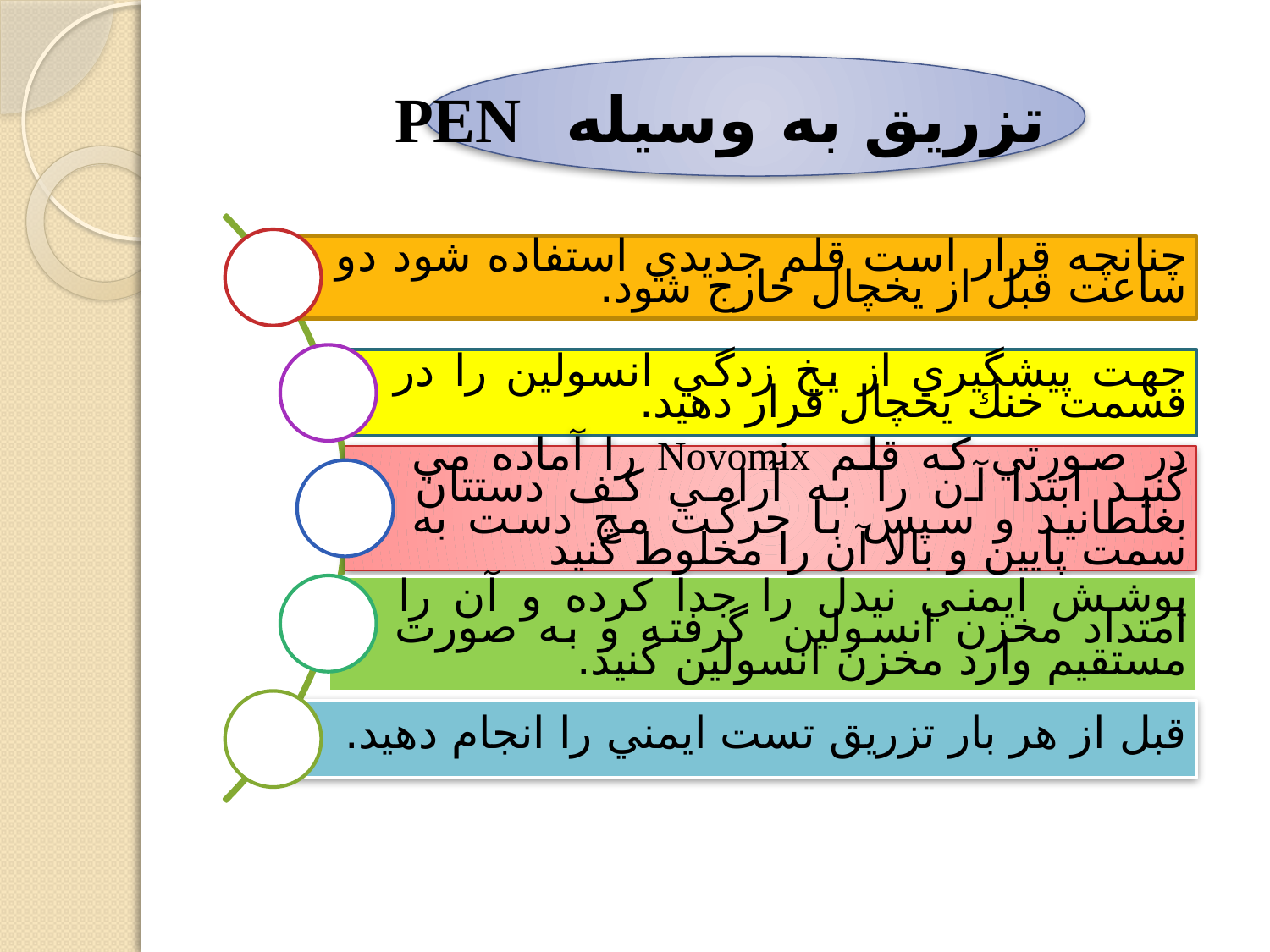

# تزريق به وسيله  PEN

چنانچه قرار است قلم جديدي استفاده شود دو ساعت قبل از يخچال خارج شود.
جهت پيشگيري از يخ زدگي انسولين را در قسمت خنك يخچال قرار دهيد.
در صورتي كه قلم Novomix را آماده مي كنيد ابتدا آن را به آرامي كف دستتان بغلطانيد و سپس با حركت مچ دست به سمت پايين و بالا آن را مخلوط كنيد
پوشش ايمني نيدل را جدا كرده و آن را امتداد مخزن انسولين  گرفته و به صورت مستقيم وارد مخزن انسولين كنيد.
قبل از هر بار تزريق تست ايمني را انجام دهيد.